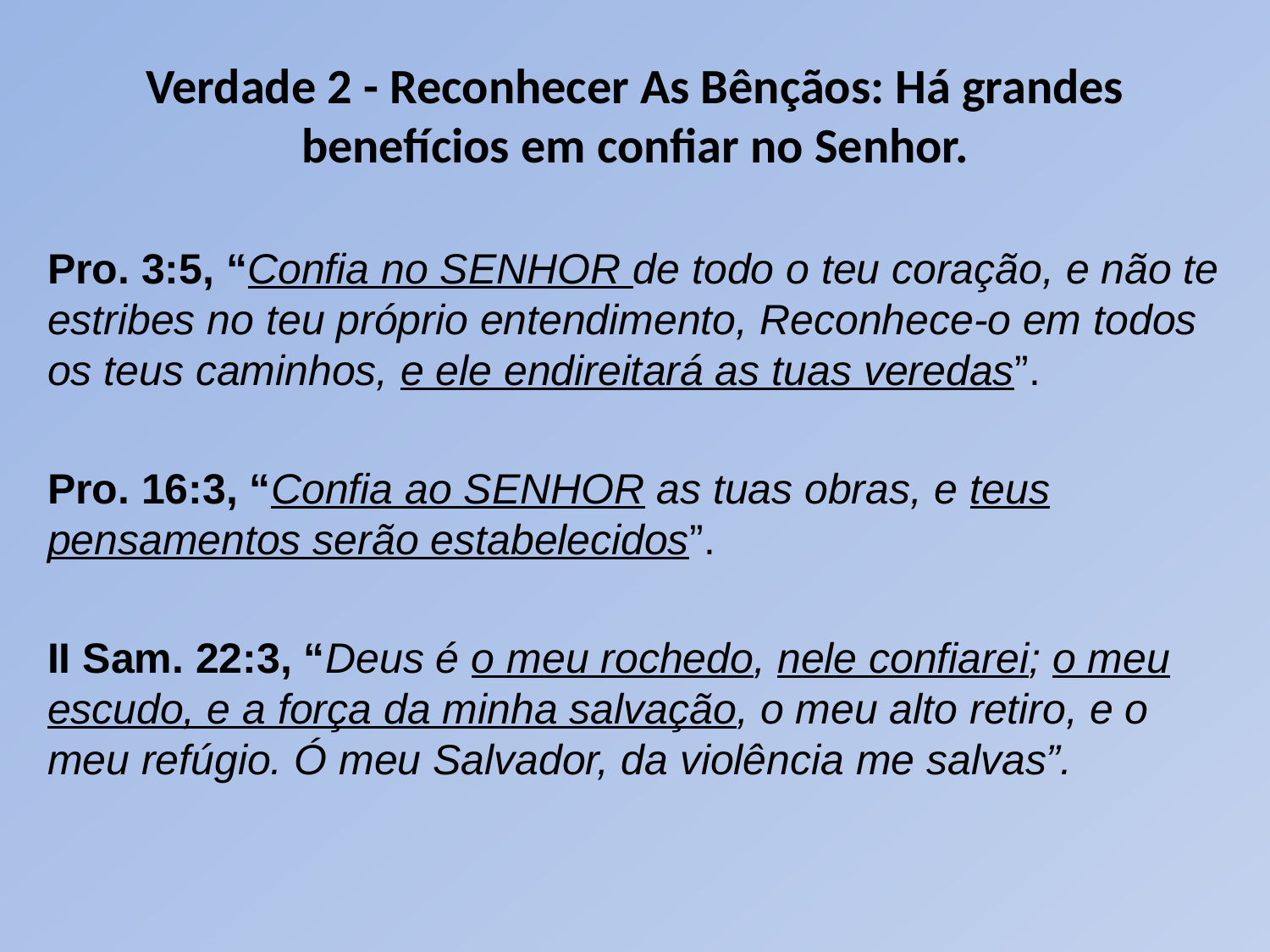

# Verdade 2 - Reconhecer As Bênçãos: Há grandes benefícios em confiar no Senhor.

Pro. 3:5, “Confia no SENHOR de todo o teu coração, e não te estribes no teu próprio entendimento, Reconhece-o em todos os teus caminhos, e ele endireitará as tuas veredas”.

Pro. 16:3, “Confia ao SENHOR as tuas obras, e teus pensamentos serão estabelecidos”.

II Sam. 22:3, “Deus é o meu rochedo, nele confiarei; o meu escudo, e a força da minha salvação, o meu alto retiro, e o meu refúgio. Ó meu Salvador, da violência me salvas”.